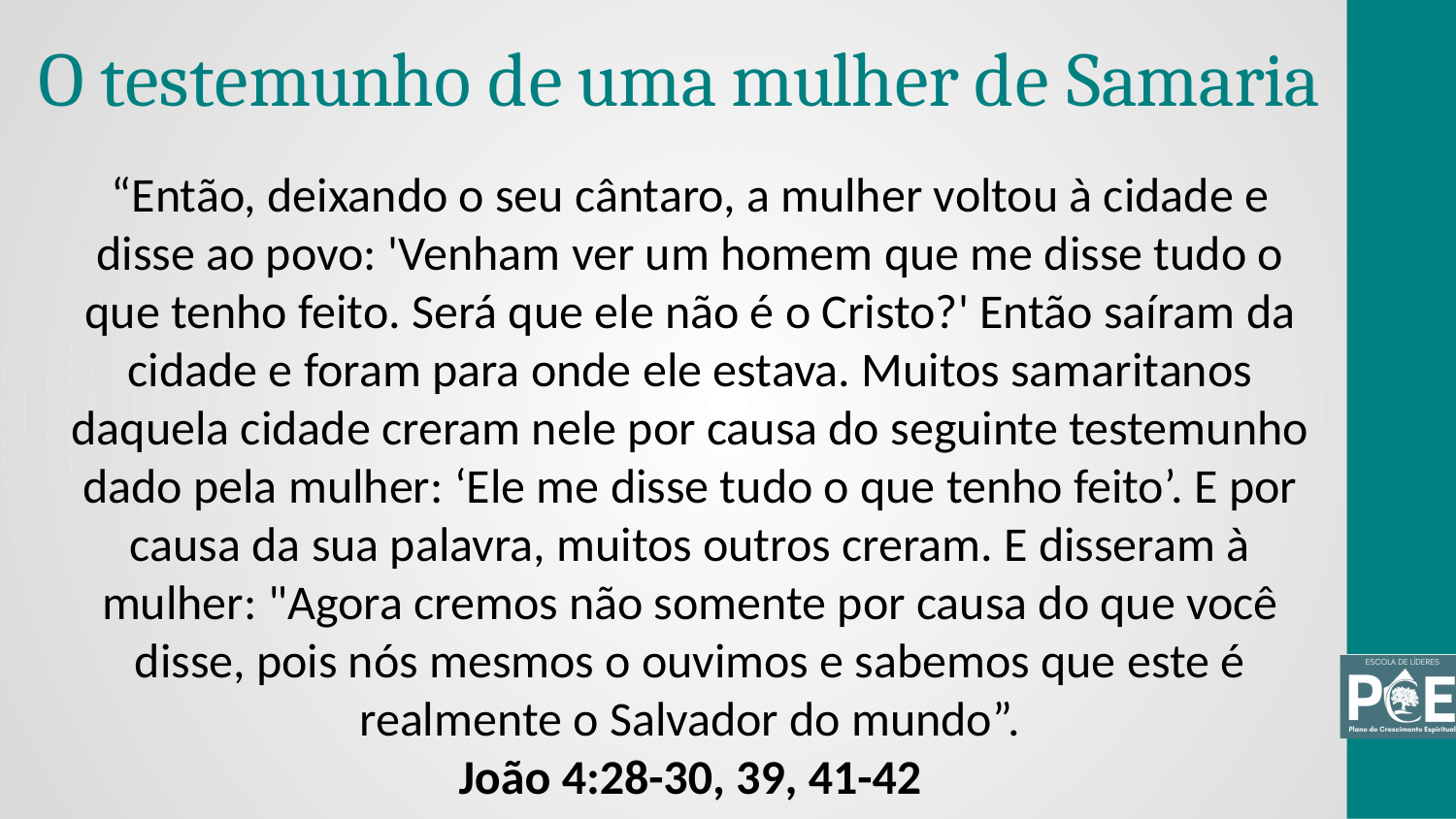

# O testemunho de uma mulher de Samaria
“Então, deixando o seu cântaro, a mulher voltou à cidade e disse ao povo: 'Venham ver um homem que me disse tudo o que tenho feito. Será que ele não é o Cristo?' Então saíram da cidade e foram para onde ele estava. Muitos samaritanos daquela cidade creram nele por causa do seguinte testemunho dado pela mulher: ‘Ele me disse tudo o que tenho feito’. E por causa da sua palavra, muitos outros creram. E disseram à mulher: "Agora cremos não somente por causa do que você disse, pois nós mesmos o ouvimos e sabemos que este é realmente o Salvador do mundo”.
João 4:28-30, 39, 41-42